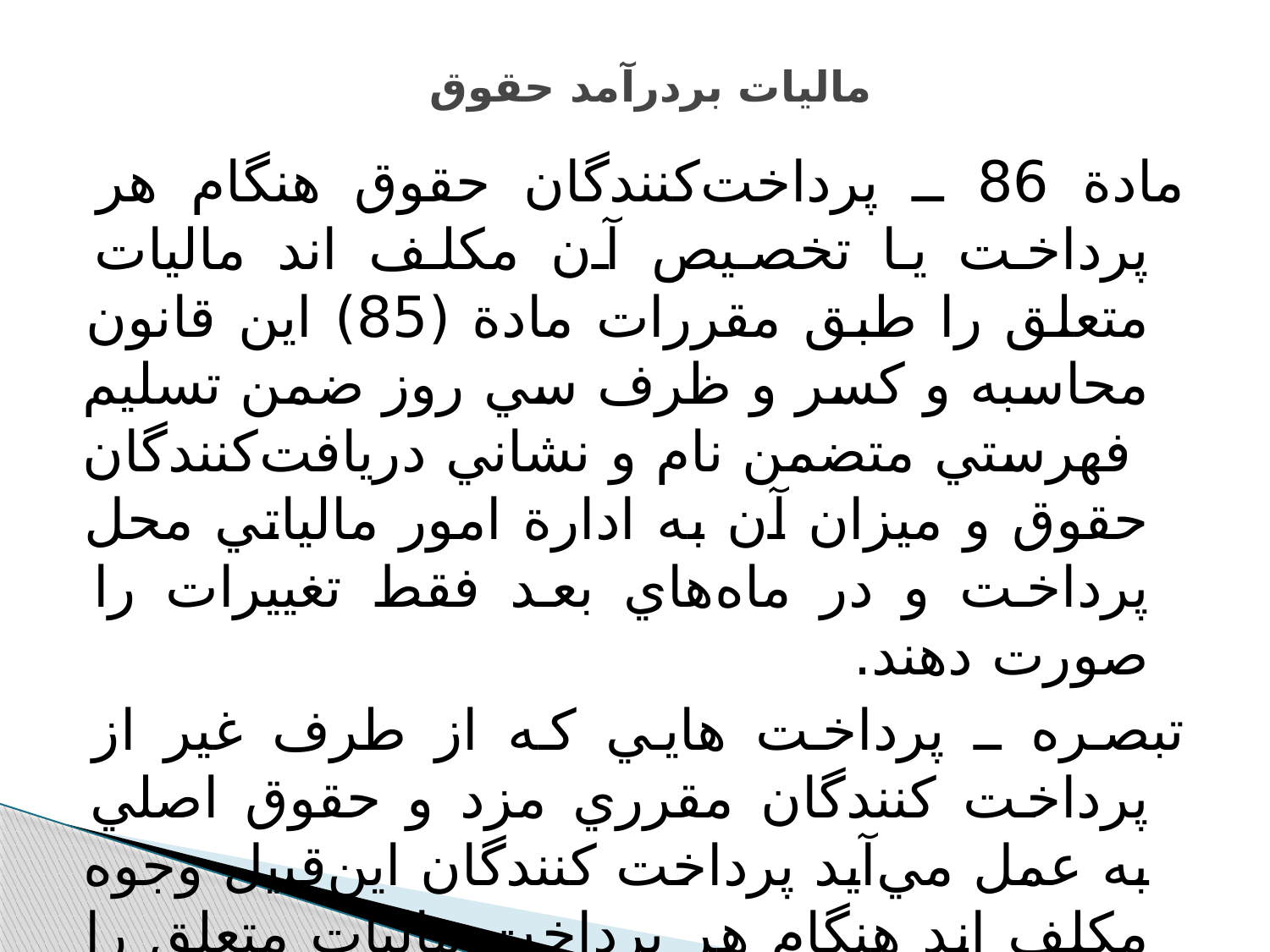

# مالیات بردرآمد حقوق
مادة 86 ـ پرداخت‌کنندگان حقوق هنگام هر پرداخت يا تخصيص آن مکلف اند ماليات متعلق را طبق مقررات مادة (85) اين ‌قانون محاسبه و کسر و ظرف سي روز ضمن تسليم  فهرستي ‌متضمن نام و نشاني دريافت‌کنندگان حقوق و ميزان آن به ادارة امور مالياتي محل پرداخت و در ماه‌هاي بعد فقط تغييرات را صورت‌ دهند.
تبصره ـ پرداخت هايي که از طرف غير از پرداخت کنندگان ‌مقرري مزد و حقوق اصلي به عمل مي‌آيد پرداخت کنندگان اين‌قبيل وجوه مکلف اند هنگام هر پرداخت ماليات متعلق را بدون ‌رعايت معافيت موضوع مادة (84) اين قانون به نرخ‌هاي مقرر در مادة (85) اين قانون محاسبه و کسر و ظرف 30 روز با صورتي ‌حاوي نام و نشاني دريافت کنندگان و ميزان آن به اداره امور مالياتي‌ محل پرداخت کنند.